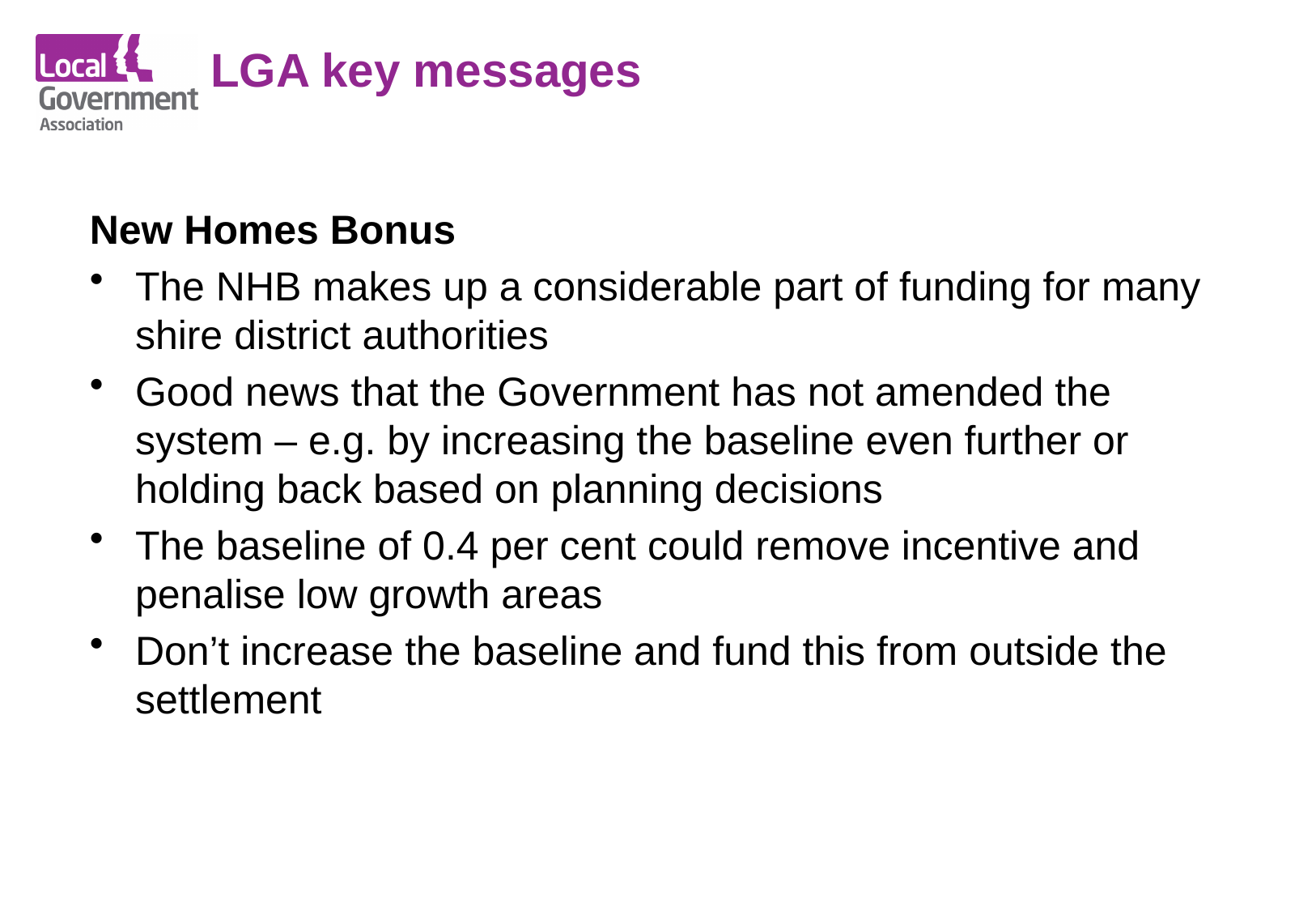

LGA key messages
New Homes Bonus
The NHB makes up a considerable part of funding for many shire district authorities
Good news that the Government has not amended the system – e.g. by increasing the baseline even further or holding back based on planning decisions
The baseline of 0.4 per cent could remove incentive and penalise low growth areas
Don’t increase the baseline and fund this from outside the settlement